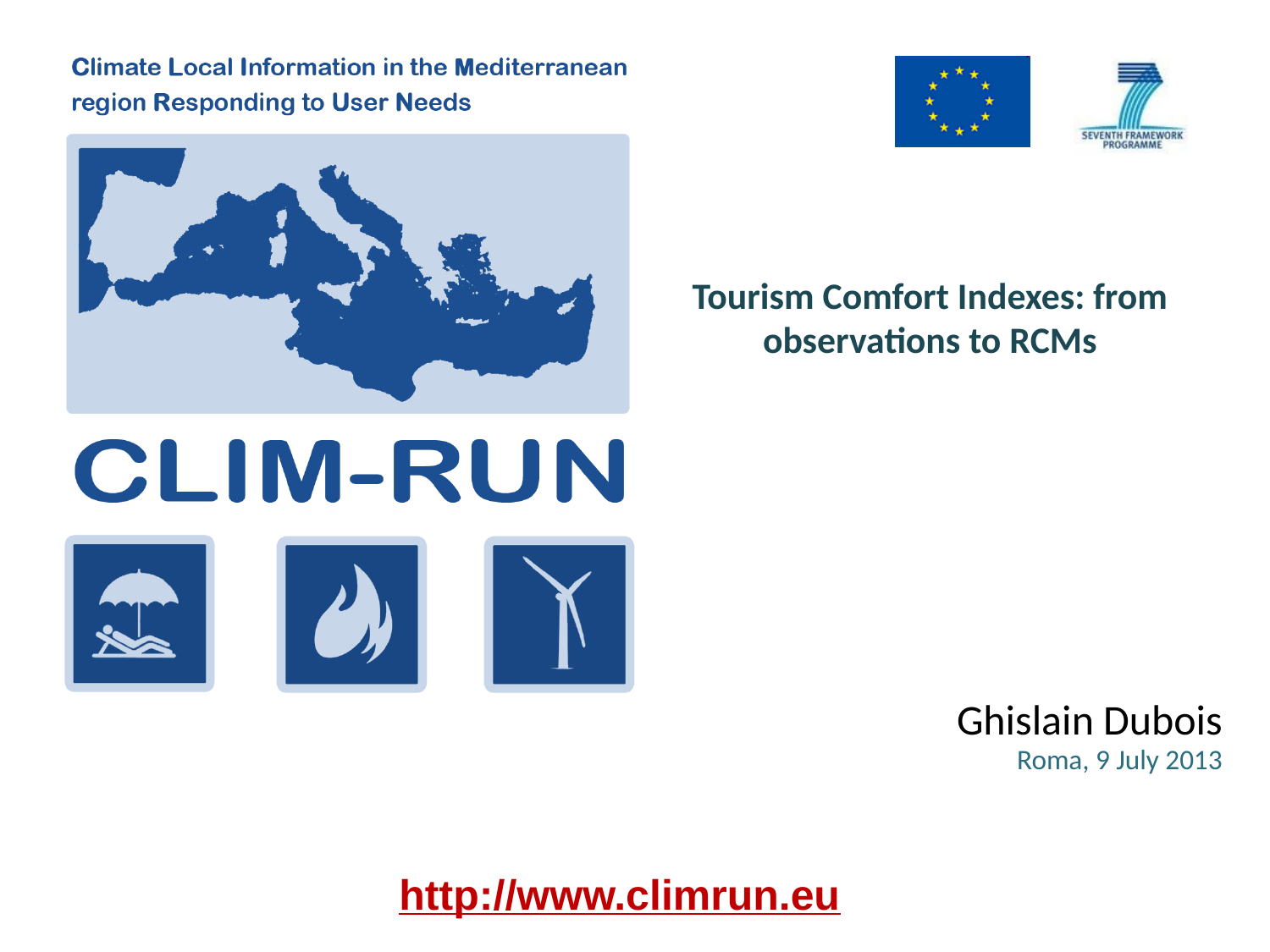

# Tourism Comfort Indexes: from observations to RCMs
		Ghislain Dubois
Roma, 9 July 2013
http://www.climrun.eu